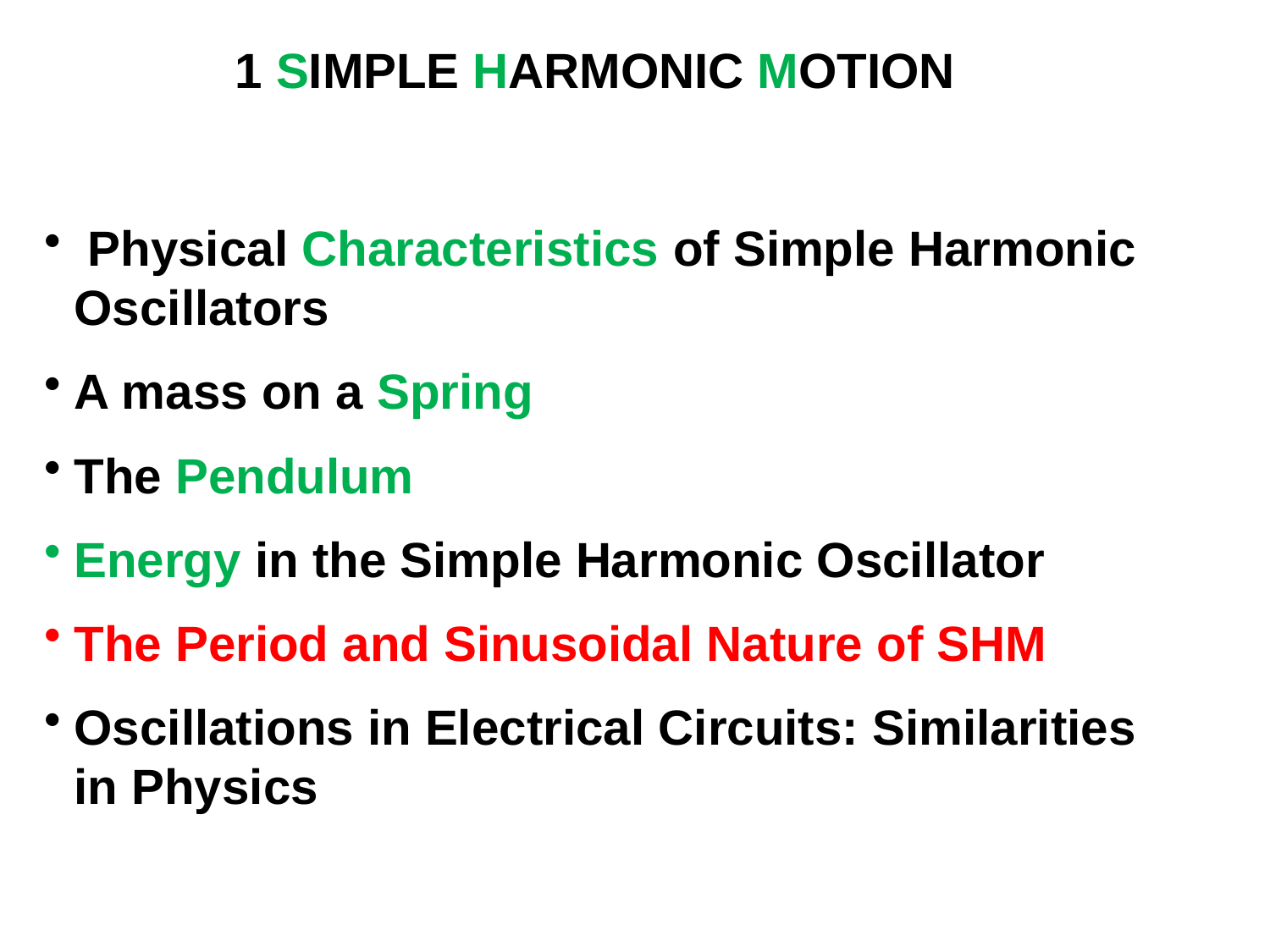

1 SIMPLE HARMONIC MOTION

 Physical Characteristics of Simple Harmonic Oscillators
A mass on a Spring
The Pendulum
Energy in the Simple Harmonic Oscillator
The Period and Sinusoidal Nature of SHM
Oscillations in Electrical Circuits: Similarities in Physics